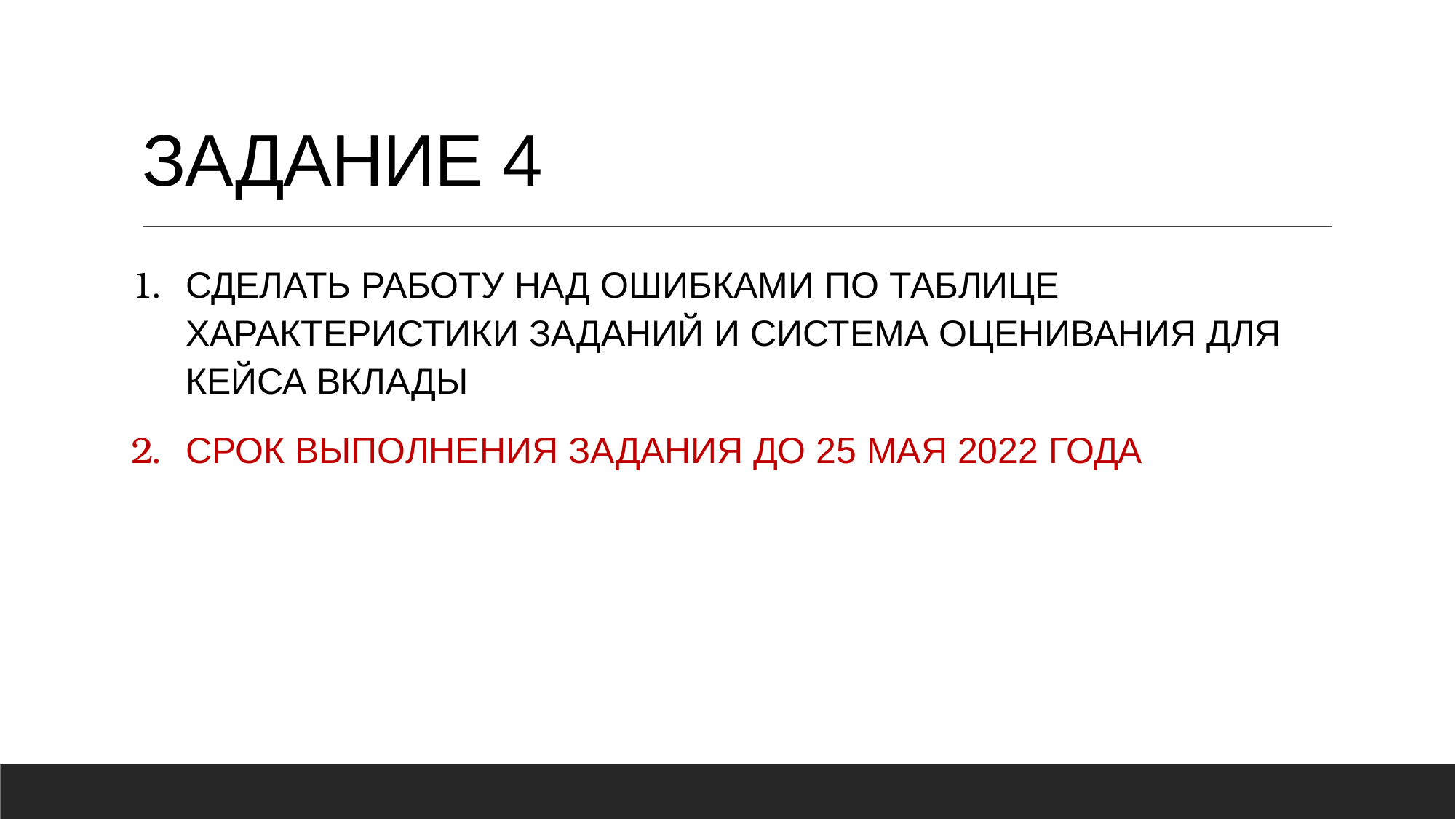

# ЗАДАНИЕ 4
СДЕЛАТЬ РАБОТУ НАД ОШИБКАМИ ПО ТАБЛИЦЕ ХАРАКТЕРИСТИКИ ЗАДАНИЙ И СИСТЕМА ОЦЕНИВАНИЯ ДЛЯ КЕЙСА ВКЛАДЫ
СРОК ВЫПОЛНЕНИЯ ЗАДАНИЯ ДО 25 МАЯ 2022 ГОДА